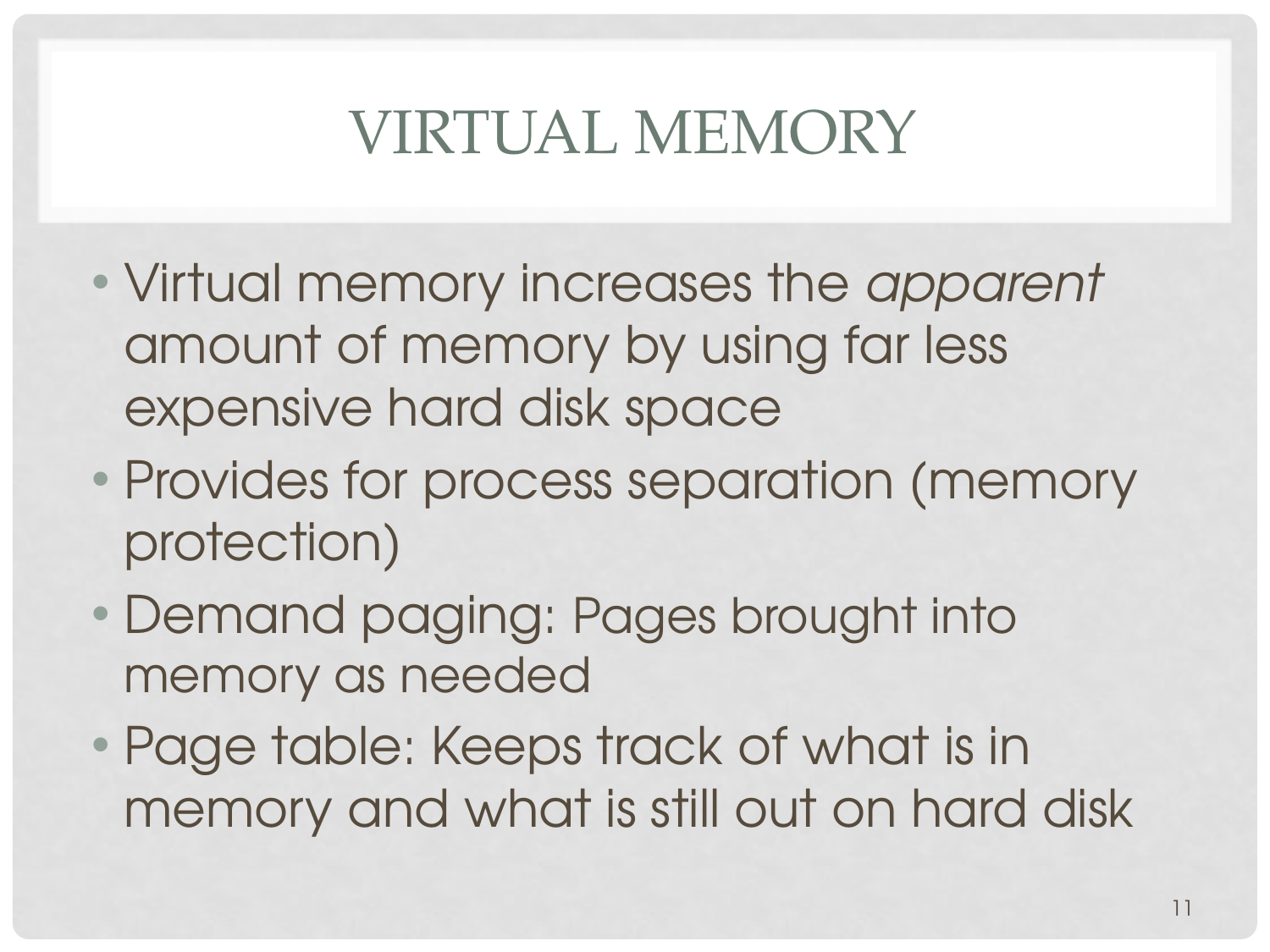

# Virtual Memory
Virtual memory increases the apparent amount of memory by using far less expensive hard disk space
Provides for process separation (memory protection)
Demand paging: Pages brought into memory as needed
Page table: Keeps track of what is in memory and what is still out on hard disk
11